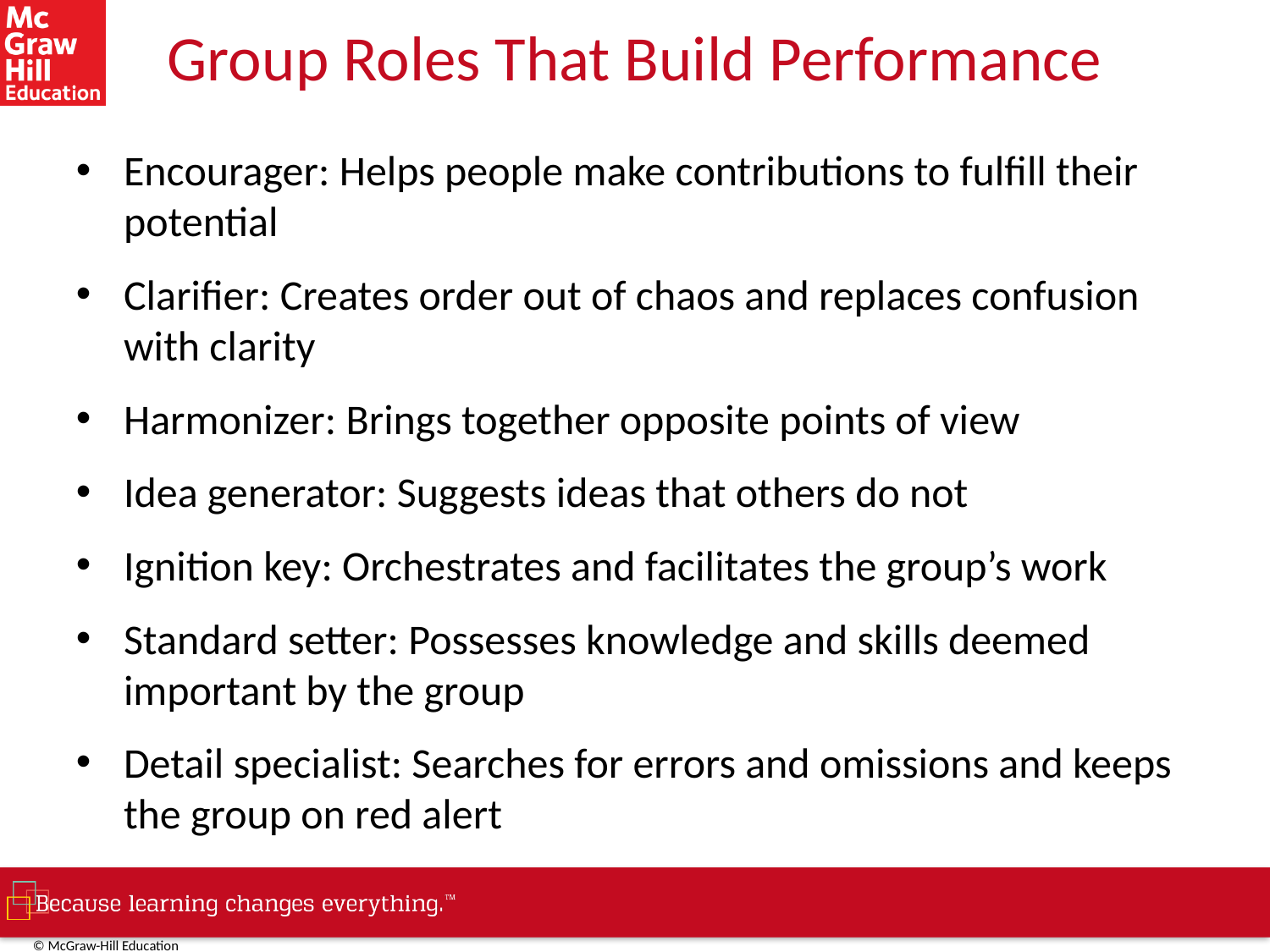

# Group Roles That Build Performance
Encourager: Helps people make contributions to fulfill their potential
Clarifier: Creates order out of chaos and replaces confusion with clarity
Harmonizer: Brings together opposite points of view
Idea generator: Suggests ideas that others do not
Ignition key: Orchestrates and facilitates the group’s work
Standard setter: Possesses knowledge and skills deemed important by the group
Detail specialist: Searches for errors and omissions and keeps the group on red alert